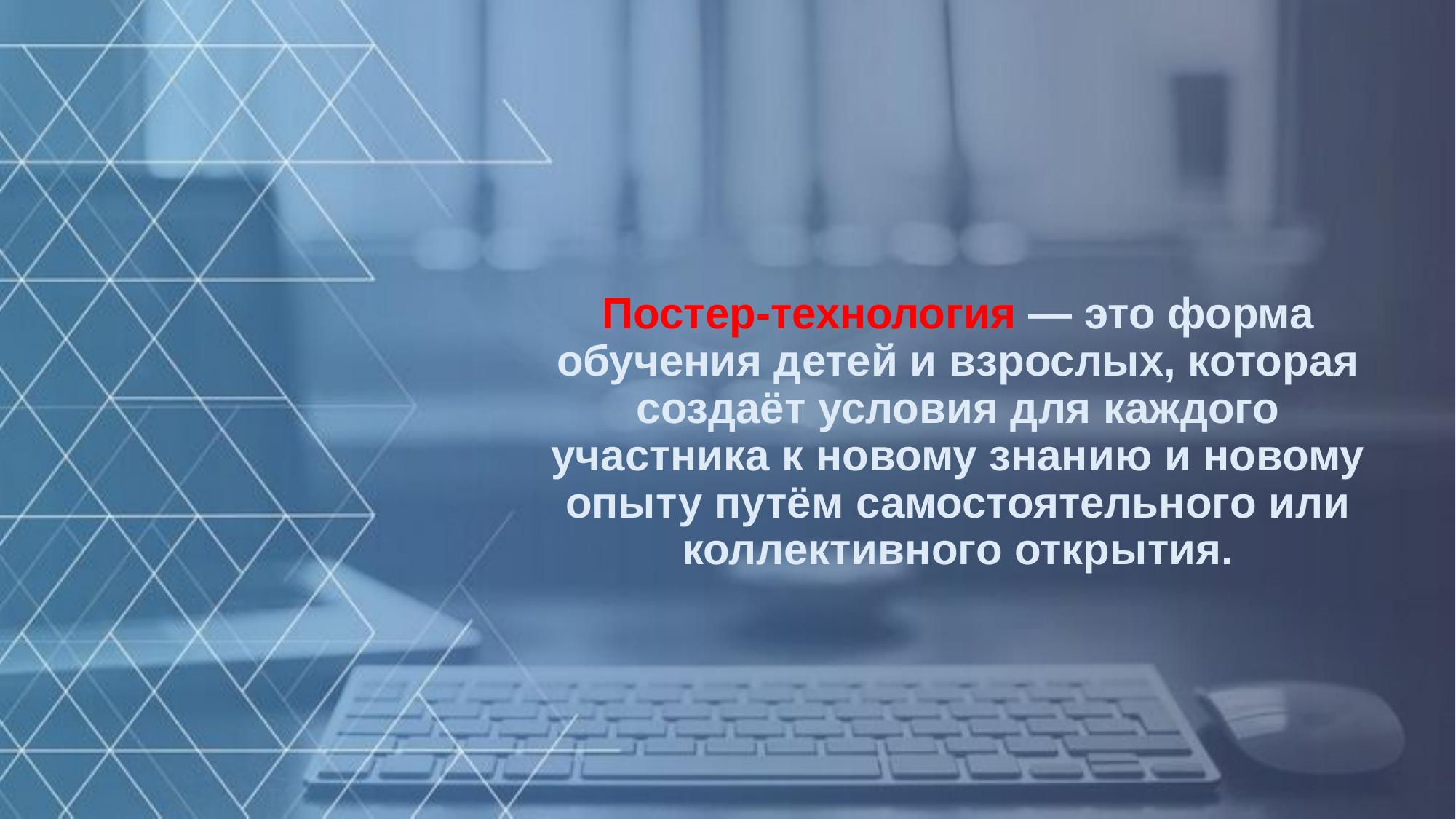

# Постер-технология — это форма обучения детей и взрослых, которая создаёт условия для каждого участника к новому знанию и новому опыту путём самостоятельного или коллективного открытия.